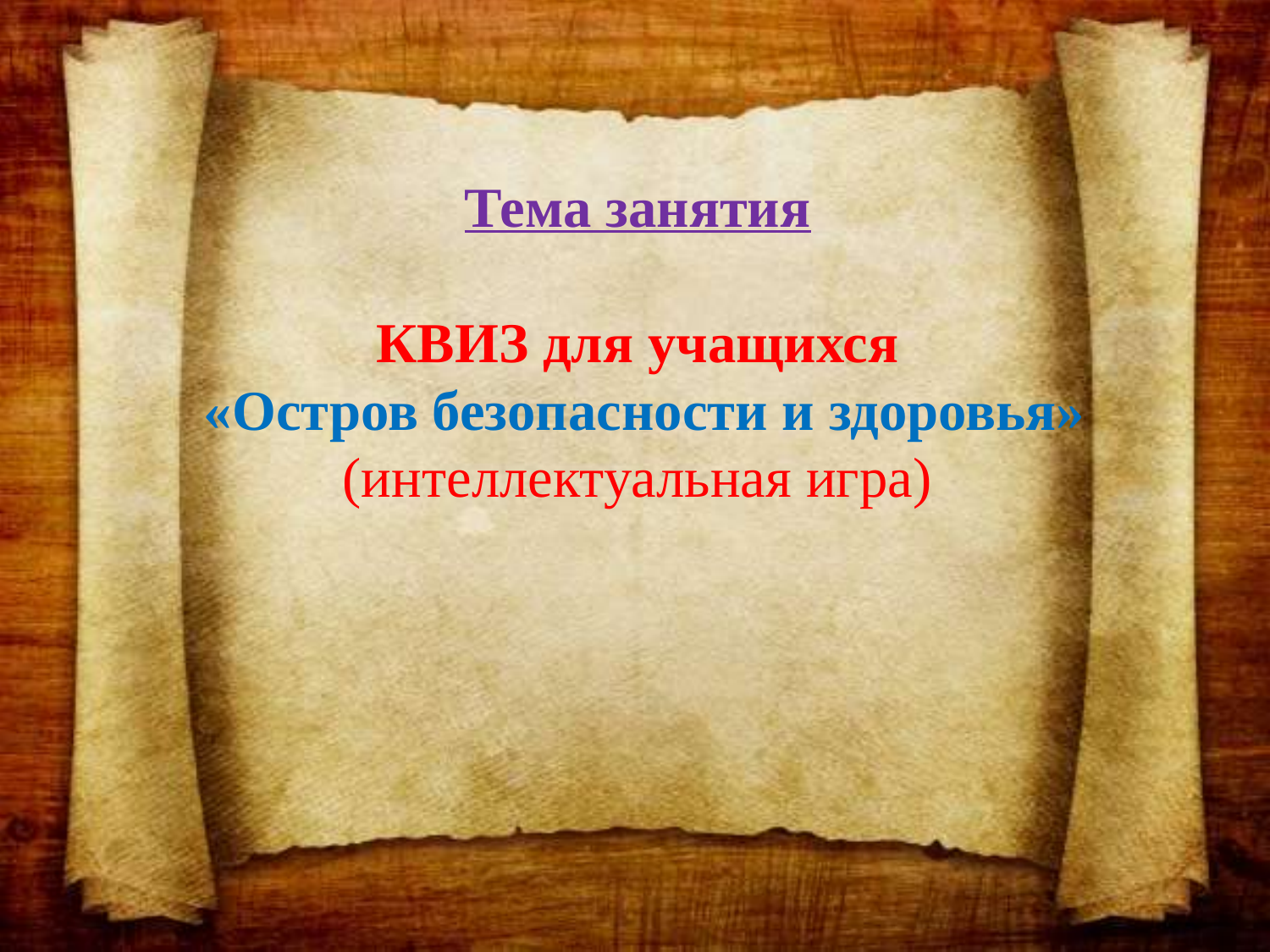

Тема занятия

КВИЗ для учащихся
 «Остров безопасности и здоровья»
(интеллектуальная игра)